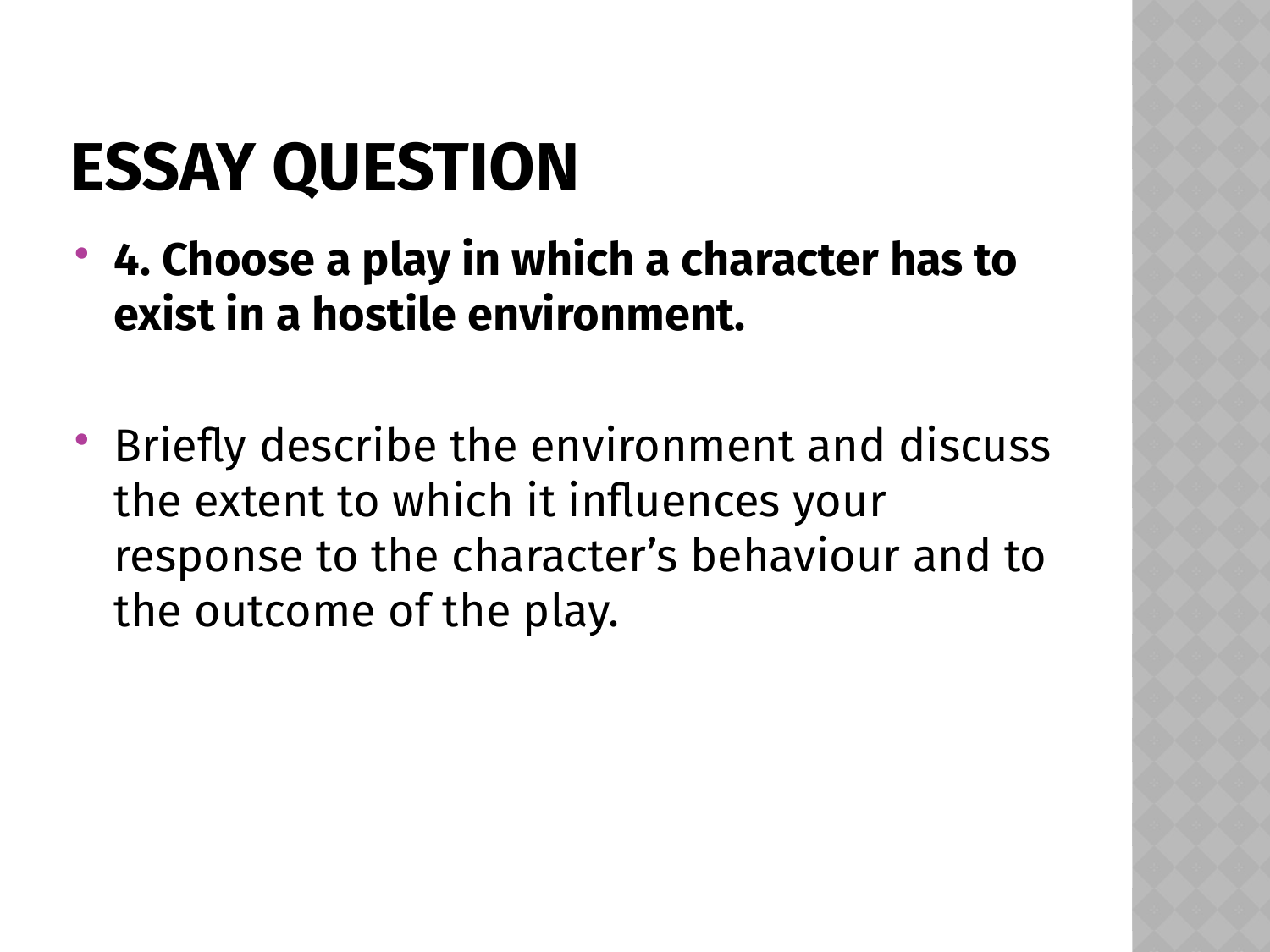

# Essay Question
4. Choose a play in which a character has to exist in a hostile environment.

Briefly describe the environment and discuss the extent to which it influences your response to the character’s behaviour and to the outcome of the play.